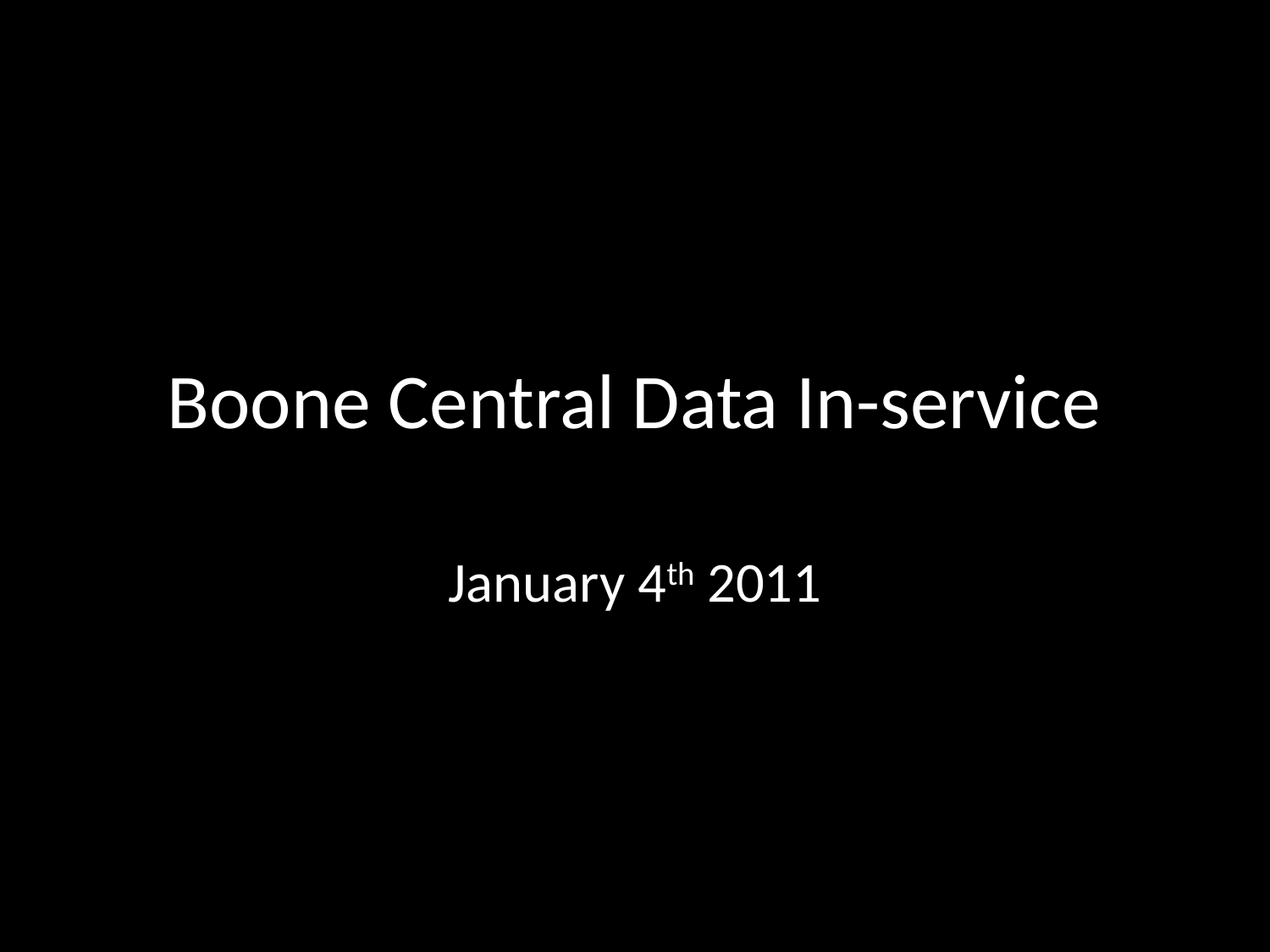

# Boone Central Data In-service
January 4th 2011